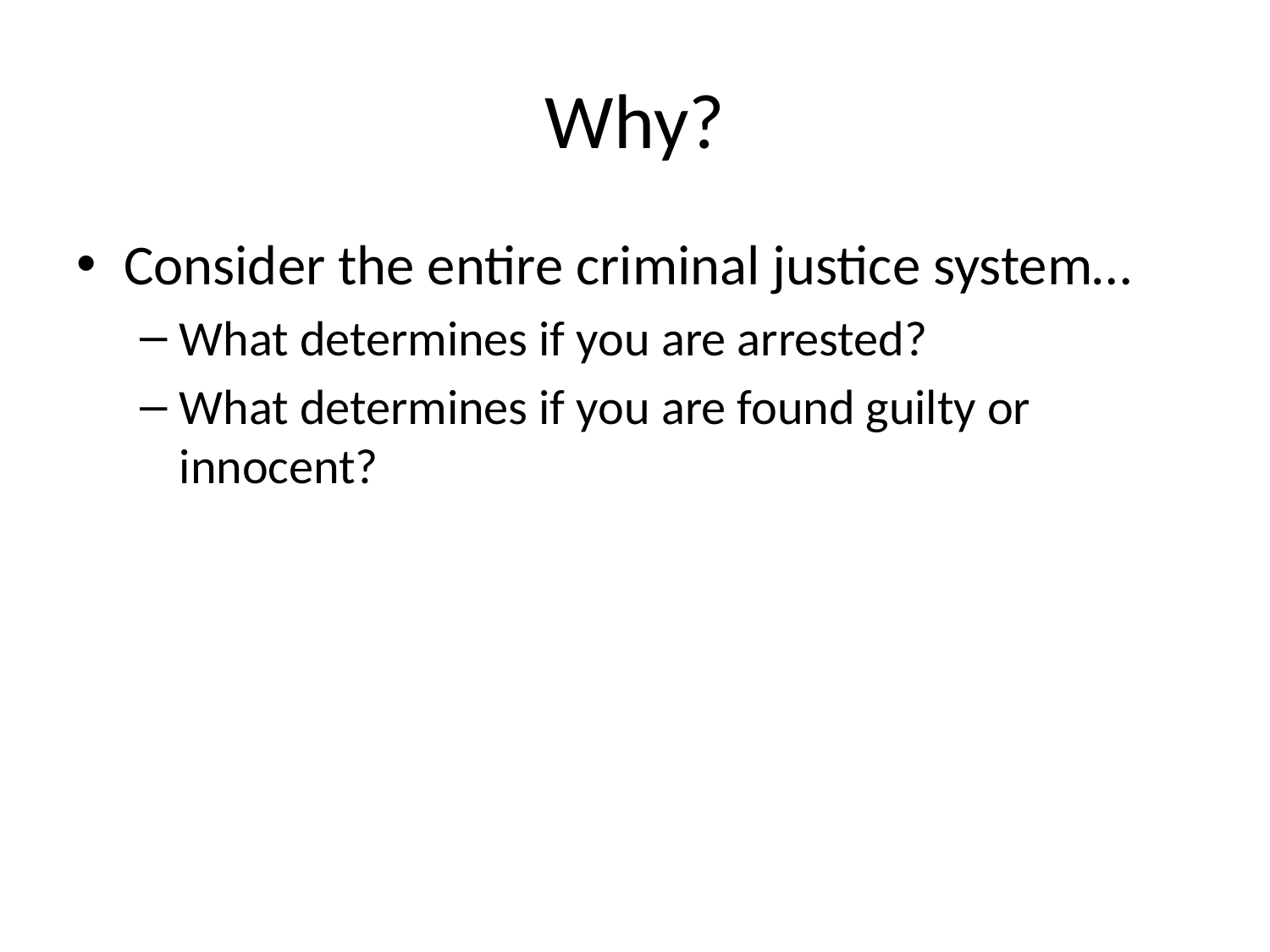

# Why?
Consider the entire criminal justice system…
What determines if you are arrested?
What determines if you are found guilty or innocent?